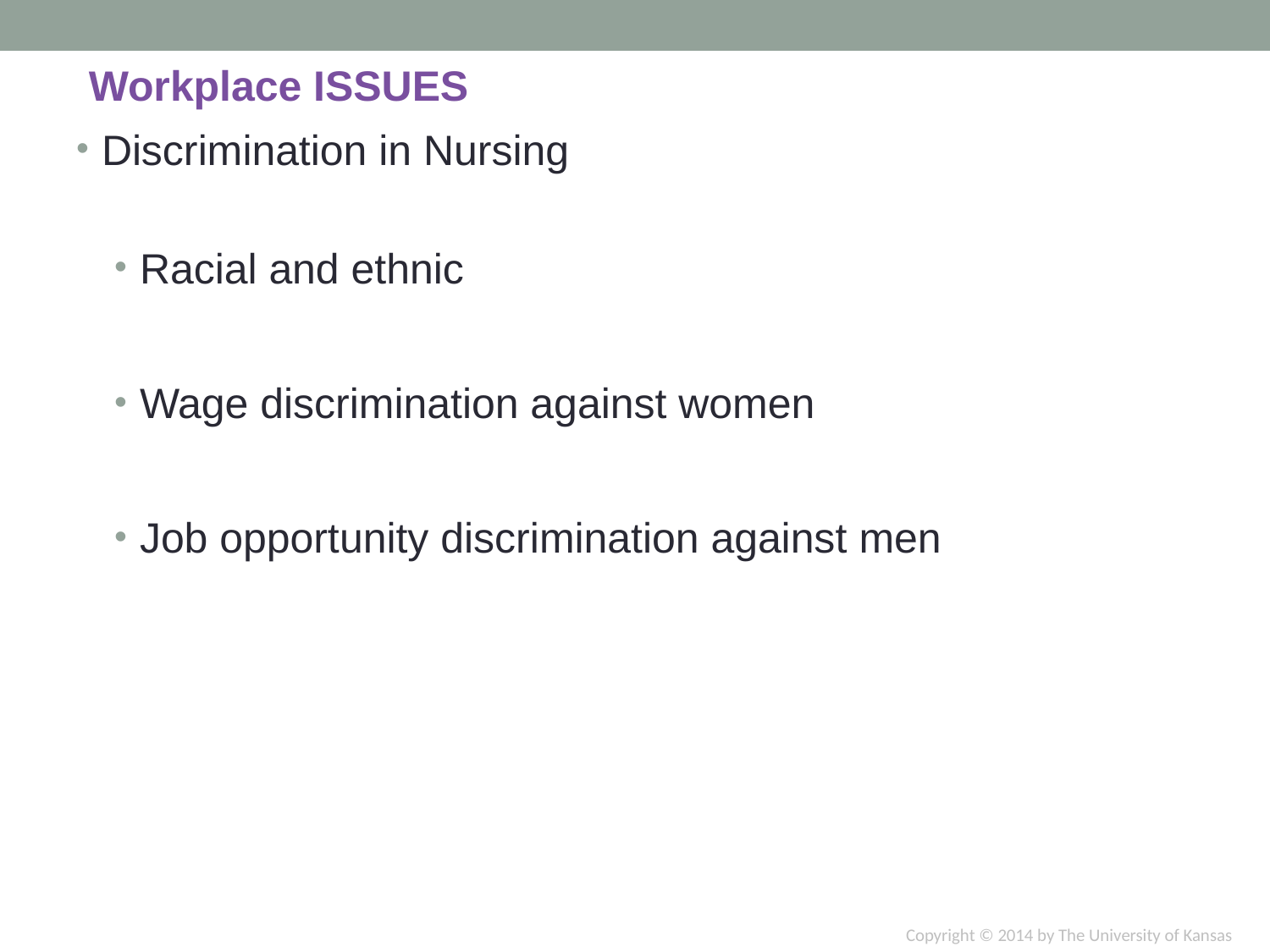

Workplace ISSUES
Discrimination in Nursing

Racial and ethnic

Wage discrimination against women

Job opportunity discrimination against men